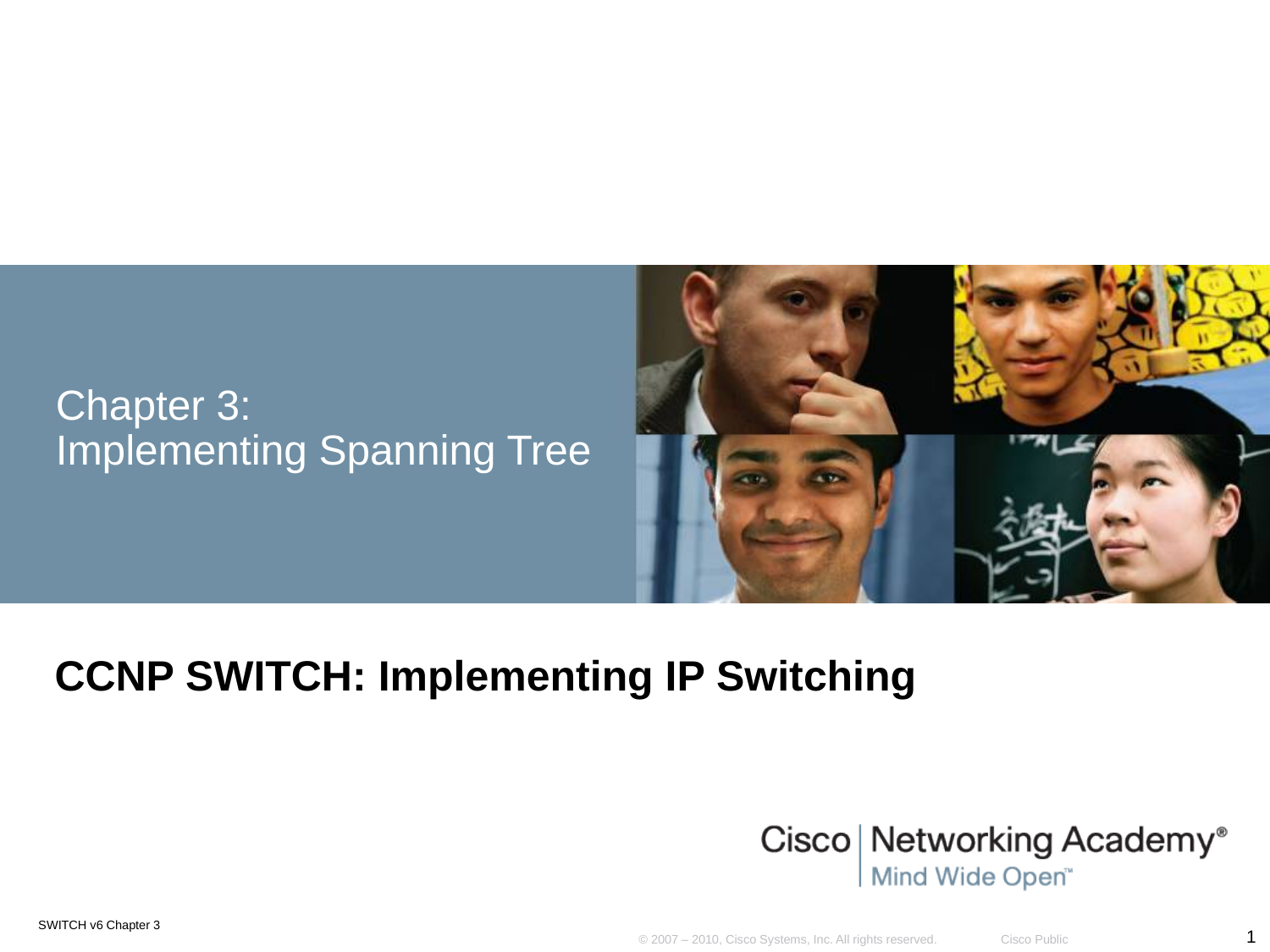

# Chapter 3: Implementing Spanning Tree
CCNP SWITCH: Implementing IP Switching